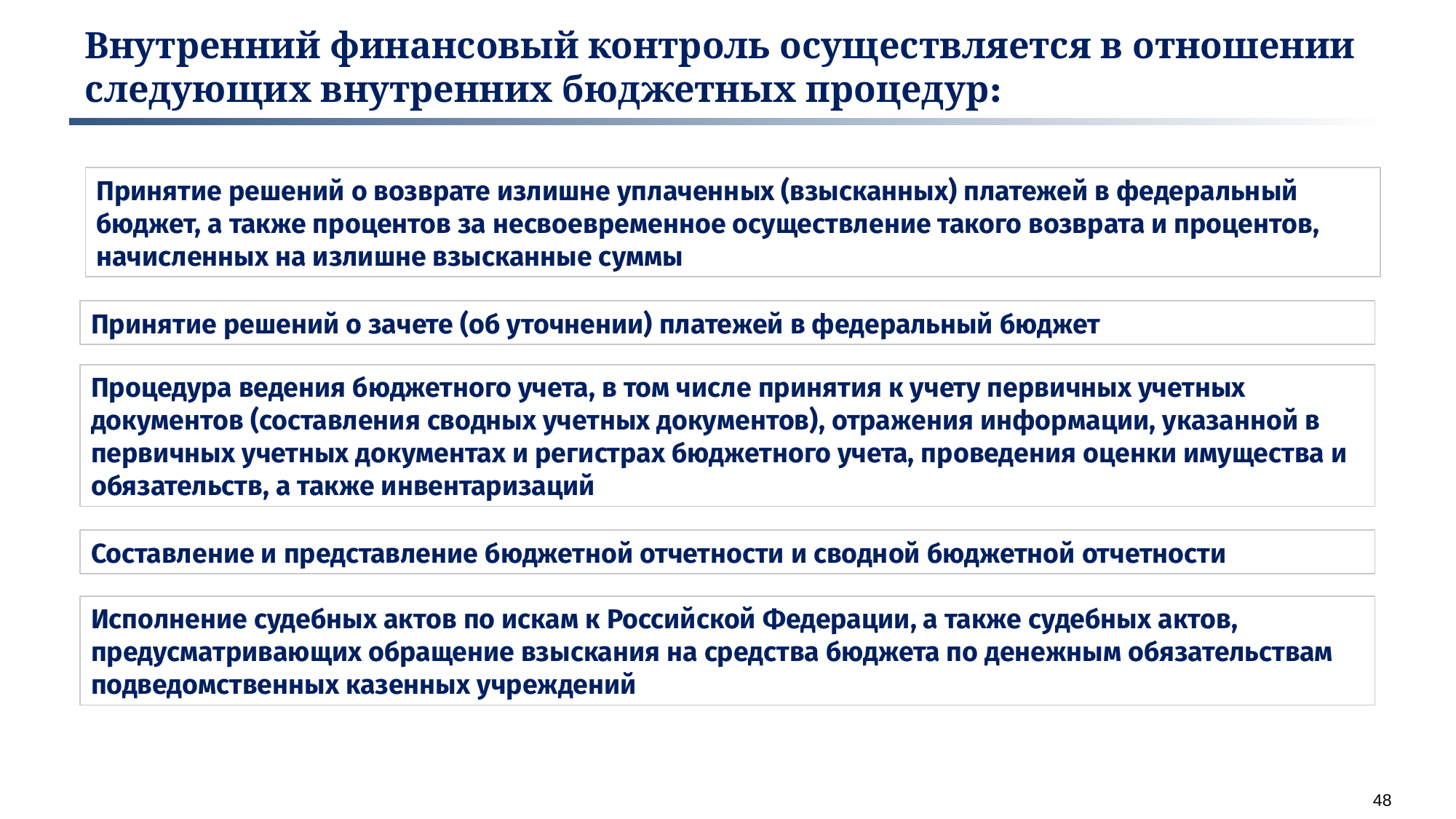

Внутренний финансовый контроль осуществляется в отношении следующих внутренних бюджетных процедур:
Принятие решений о возврате излишне уплаченных (взысканных) платежей в федеральный бюджет, а также процентов за несвоевременное осуществление такого возврата и процентов, начисленных на излишне взысканные суммы
Принятие решений о зачете (об уточнении) платежей в федеральный бюджет
Процедура ведения бюджетного учета, в том числе принятия к учету первичных учетных документов (составления сводных учетных документов), отражения информации, указанной в первичных учетных документах и регистрах бюджетного учета, проведения оценки имущества и обязательств, а также инвентаризаций
Составление и представление бюджетной отчетности и сводной бюджетной отчетности
Исполнение судебных актов по искам к Российской Федерации, а также судебных актов, предусматривающих обращение взыскания на средства бюджета по денежным обязательствам подведомственных казенных учреждений